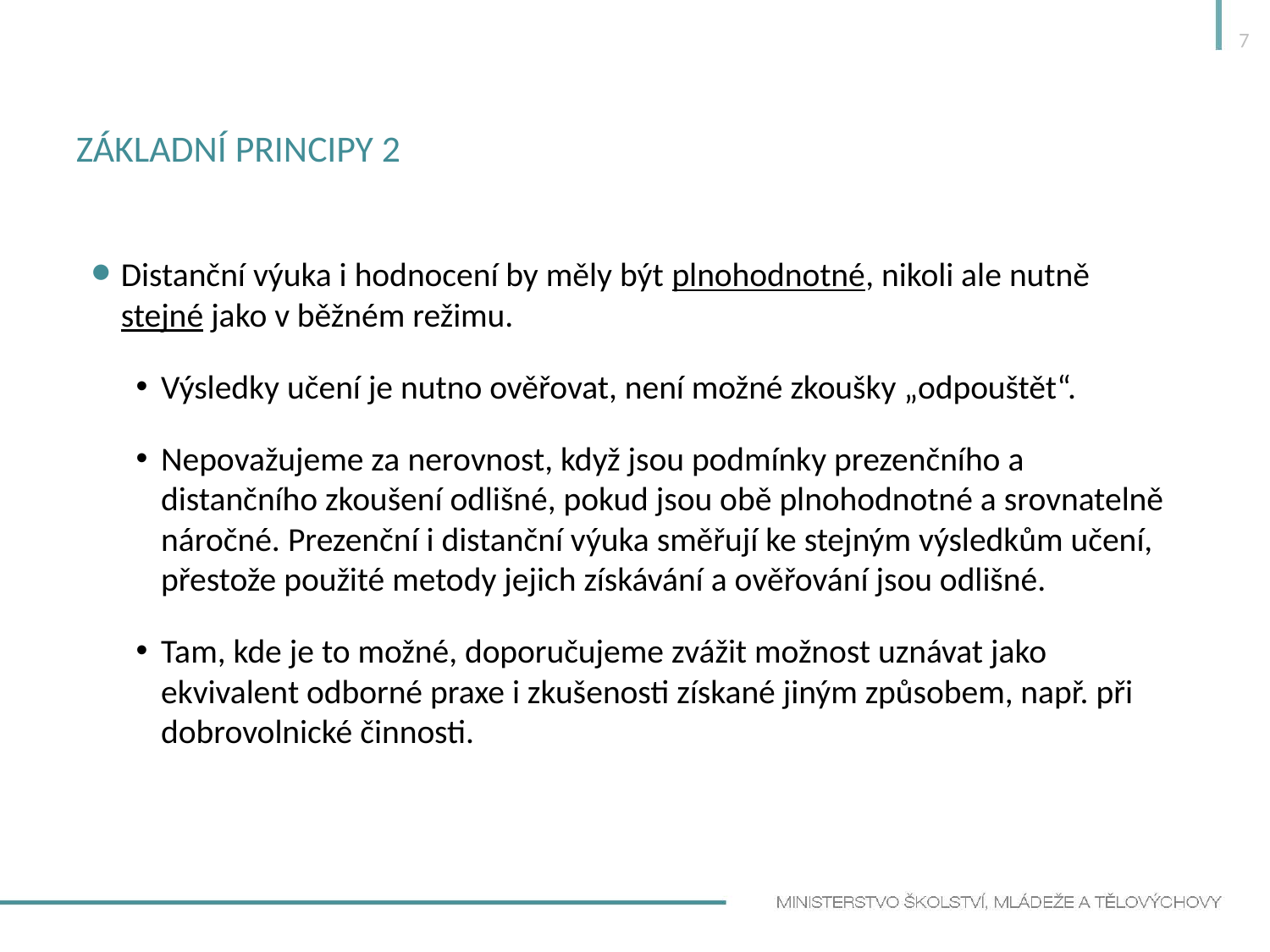

7
# Základní principy 2
Distanční výuka i hodnocení by měly být plnohodnotné, nikoli ale nutně stejné jako v běžném režimu.
Výsledky učení je nutno ověřovat, není možné zkoušky „odpouštět“.
Nepovažujeme za nerovnost, když jsou podmínky prezenčního a distančního zkoušení odlišné, pokud jsou obě plnohodnotné a srovnatelně náročné. Prezenční i distanční výuka směřují ke stejným výsledkům učení, přestože použité metody jejich získávání a ověřování jsou odlišné.
Tam, kde je to možné, doporučujeme zvážit možnost uznávat jako ekvivalent odborné praxe i zkušenosti získané jiným způsobem, např. při dobrovolnické činnosti.